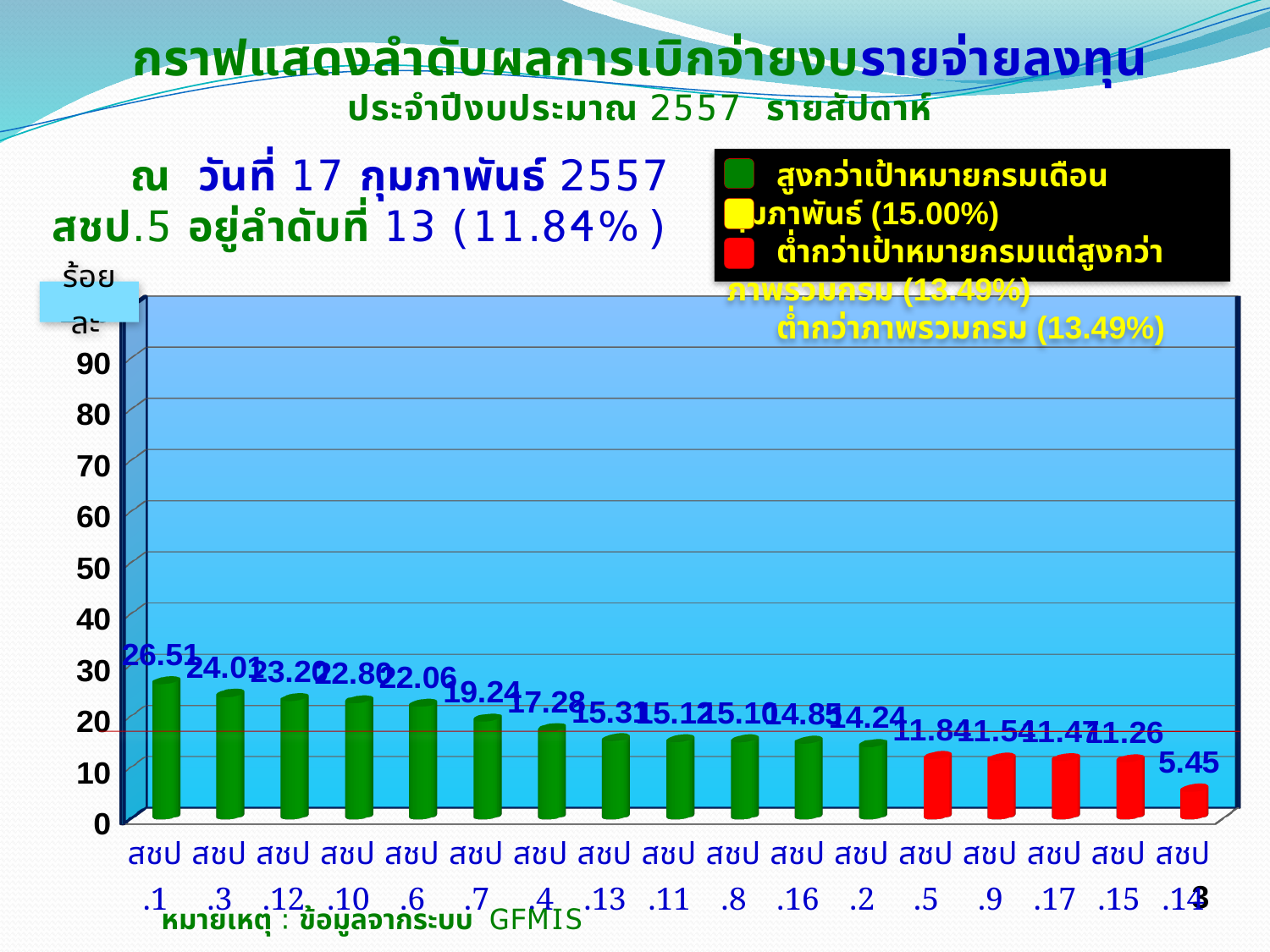

กราฟแสดงลำดับผลการเบิกจ่ายงบรายจ่ายลงทุน
ประจำปีงบประมาณ 2557  รายสัปดาห์

       ณ  วันที่ 17 กุมภาพันธ์ 2557
สชป.5 อยู่ลำดับที่ 13 (11.84%)

      สูงกว่าเป้าหมายกรมเดือนกุมภาพันธ์ (15.00%)
      ต่ำกว่าเป้าหมายกรมแต่สูงกว่าภาพรวมกรม (13.49%)
      ต่ำกว่าภาพรวมกรม (13.49%)

[unsupported chart]

หมายเหตุ : ข้อมูลจากระบบ  GFMIS